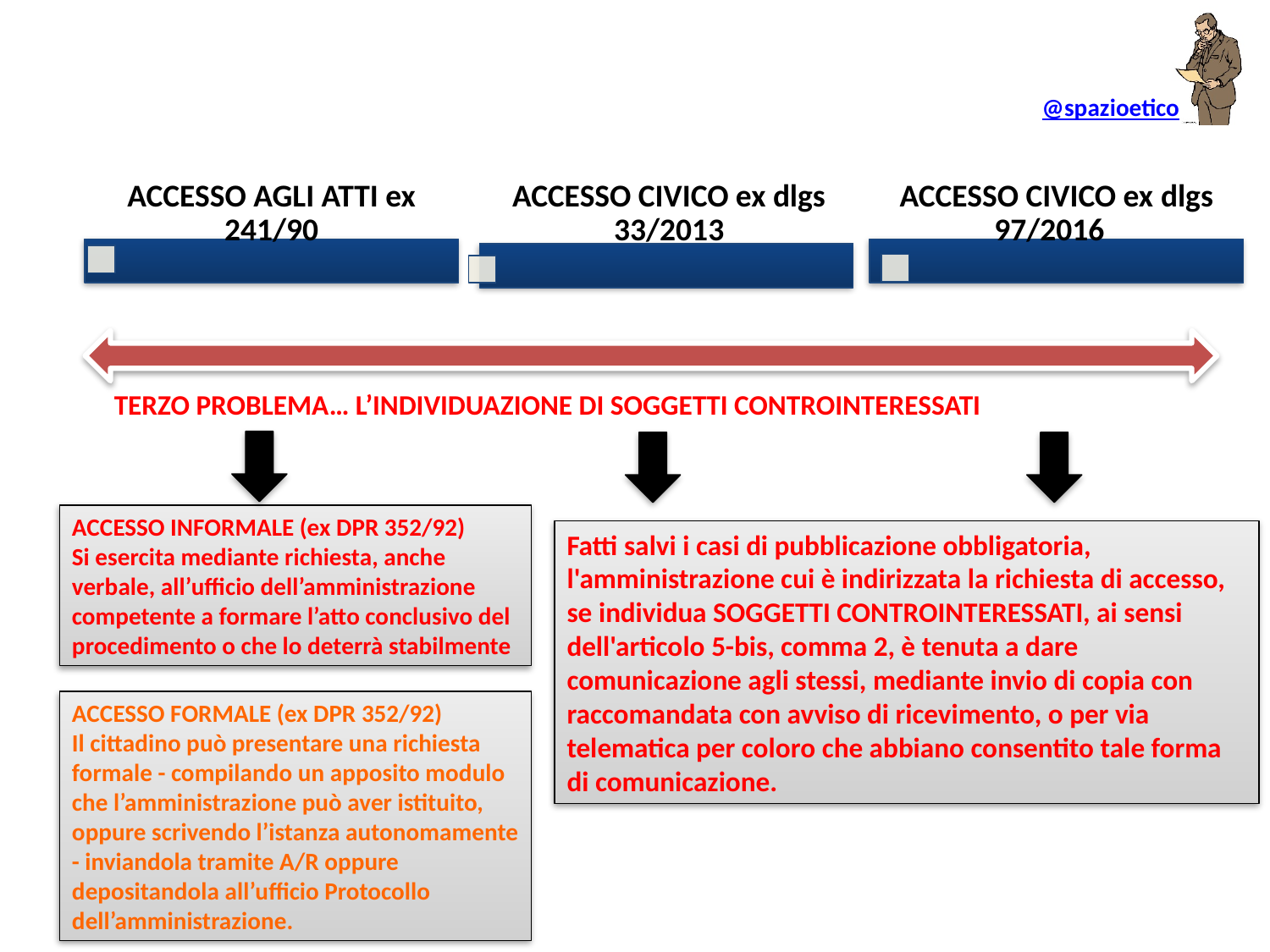

ACCESSO AGLI ATTI ex 241/90
ACCESSO CIVICO ex dlgs 33/2013
ACCESSO CIVICO ex dlgs 97/2016

TERZO PROBLEMA… L’INDIVIDUAZIONE DI SOGGETTI CONTROINTERESSATI

ACCESSO INFORMALE (ex DPR 352/92)
Si esercita mediante richiesta, anche verbale, all’ufficio dell’amministrazione competente a formare l’atto conclusivo del procedimento o che lo deterrà stabilmente
Fatti salvi i casi di pubblicazione obbligatoria, l'amministrazione cui è indirizzata la richiesta di accesso, se individua SOGGETTI CONTROINTERESSATI, ai sensi dell'articolo 5-bis, comma 2, è tenuta a dare comunicazione agli stessi, mediante invio di copia con raccomandata con avviso di ricevimento, o per via telematica per coloro che abbiano consentito tale forma di comunicazione.
ACCESSO FORMALE (ex DPR 352/92)
Il cittadino può presentare una richiesta formale - compilando un apposito modulo che l’amministrazione può aver istituito, oppure scrivendo l’istanza autonomamente - inviandola tramite A/R oppure depositandola all’ufficio Protocollo dell’amministrazione.